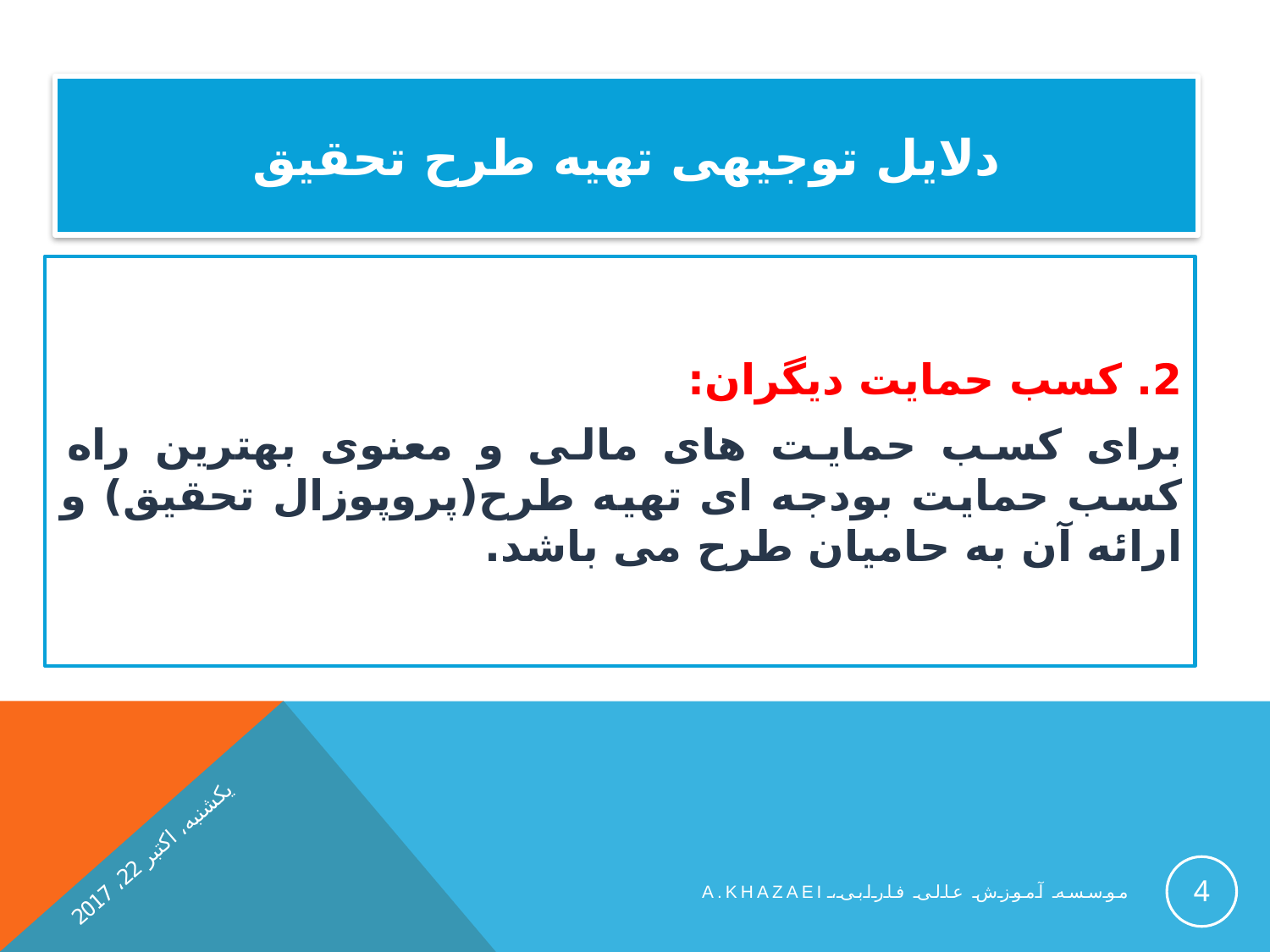

# دلایل توجیهی تهیه طرح تحقیق
2. کسب حمایت دیگران:
برای کسب حمایت های مالی و معنوی بهترین راه کسب حمایت بودجه ای تهیه طرح(پروپوزال تحقیق) و ارائه آن به حامیان طرح می باشد.
يکشنبه، اکتبر 22، 2017
4
موسسه آموزش عالی فارابی، A.KHAZAEI